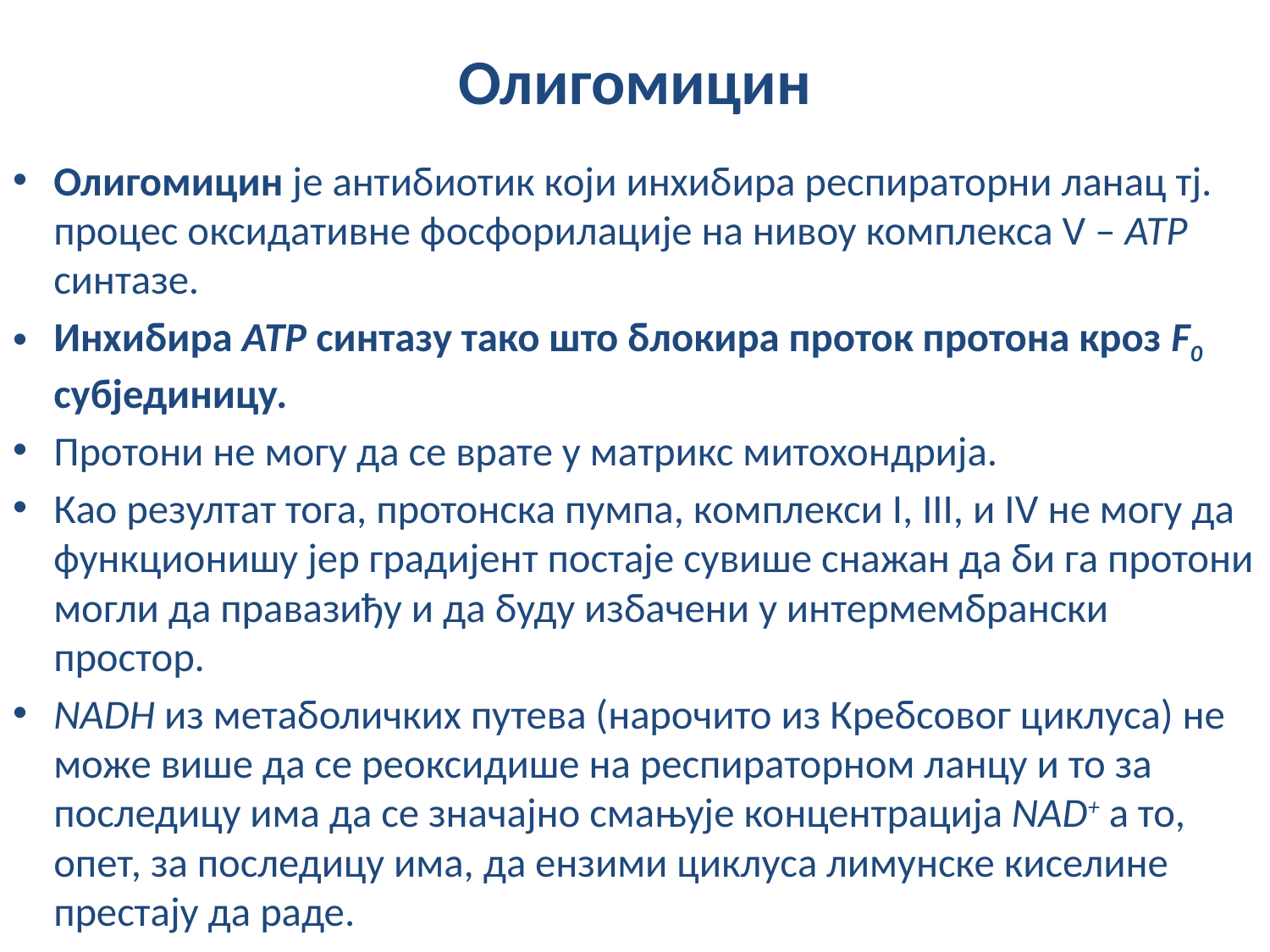

# Олигомицин
Олигомицин је антибиотик који инхибира респираторни ланац тј. процес оксидативне фосфорилације на нивоу комплекса V – АТР синтазе.
Инхибира АТР синтазу тако што блокира проток протона кроз F0 субјединицу.
Протони не могу да се врате у матрикс митохондрија.
Као резултат тога, протонска пумпа, комплекси I, III, и IV не могу да функционишу јер градијент постаје сувише снажан да би га протони могли да правазиђу и да буду избачени у интермембрански простор.
NADH из метаболичких путева (нарочито из Кребсовог циклуса) не може више да се реоксидише на респираторном ланцу и то за последицу има да се значајно смањује концентрација NAD+ а то, опет, за последицу има, да ензими циклуса лимунске киселине престају да раде.